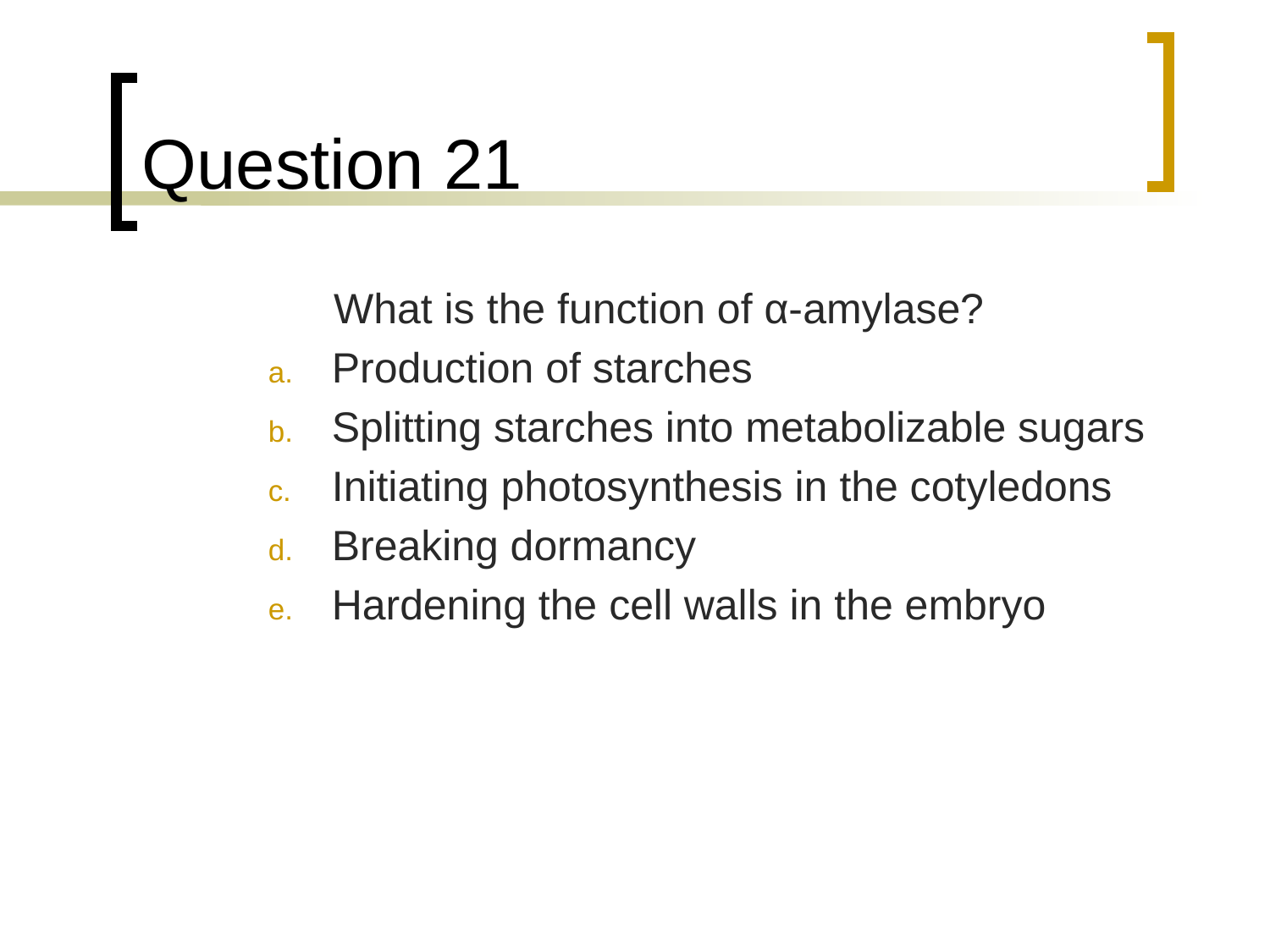

# Question 21
		What is the function of α-amylase?
Production of starches
Splitting starches into metabolizable sugars
Initiating photosynthesis in the cotyledons
Breaking dormancy
Hardening the cell walls in the embryo